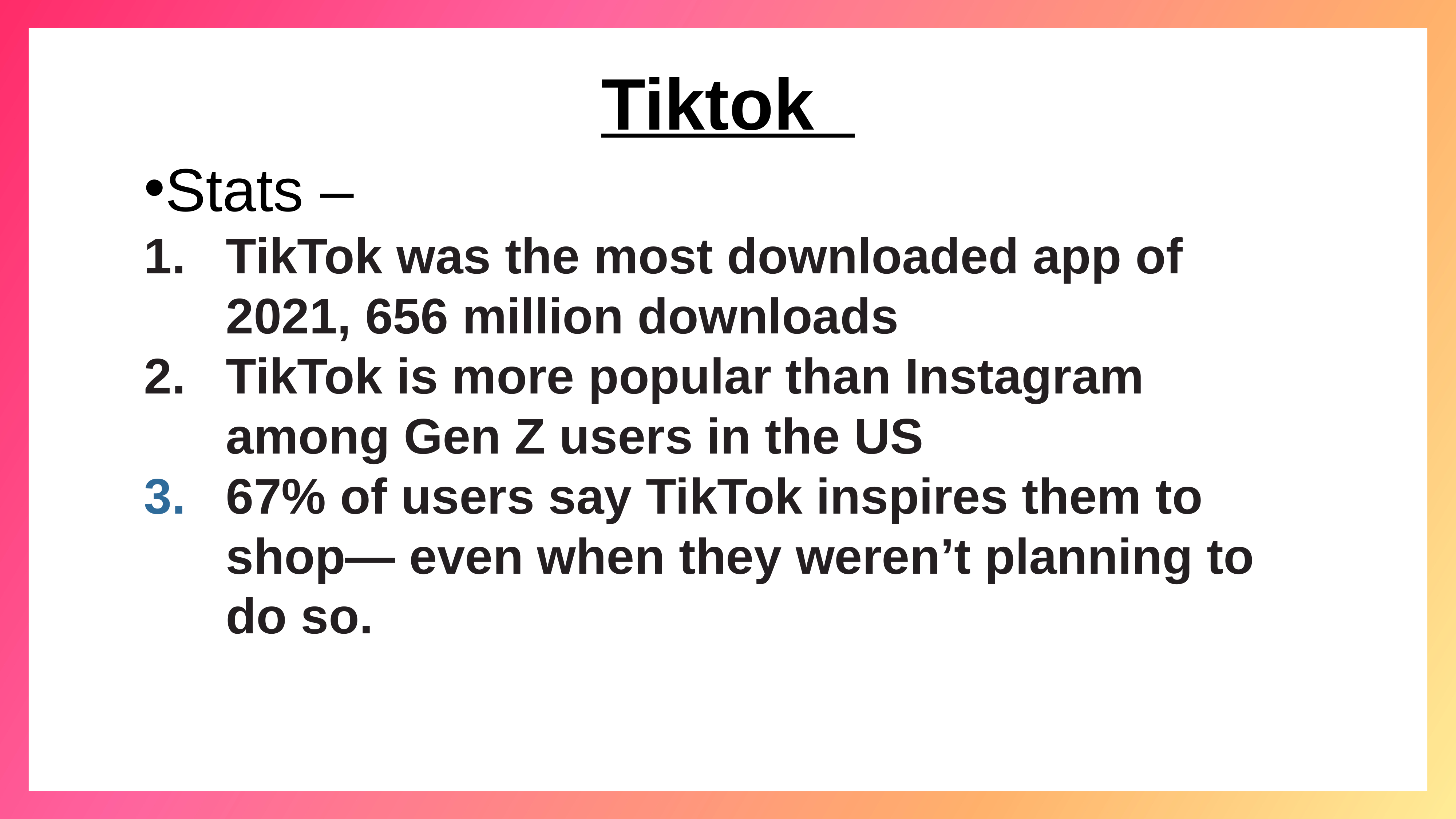

Tiktok
Stats –
TikTok was the most downloaded app of 2021, 656 million downloads
TikTok is more popular than Instagram among Gen Z users in the US
67% of users say TikTok inspires them to shop— even when they weren’t planning to do so.